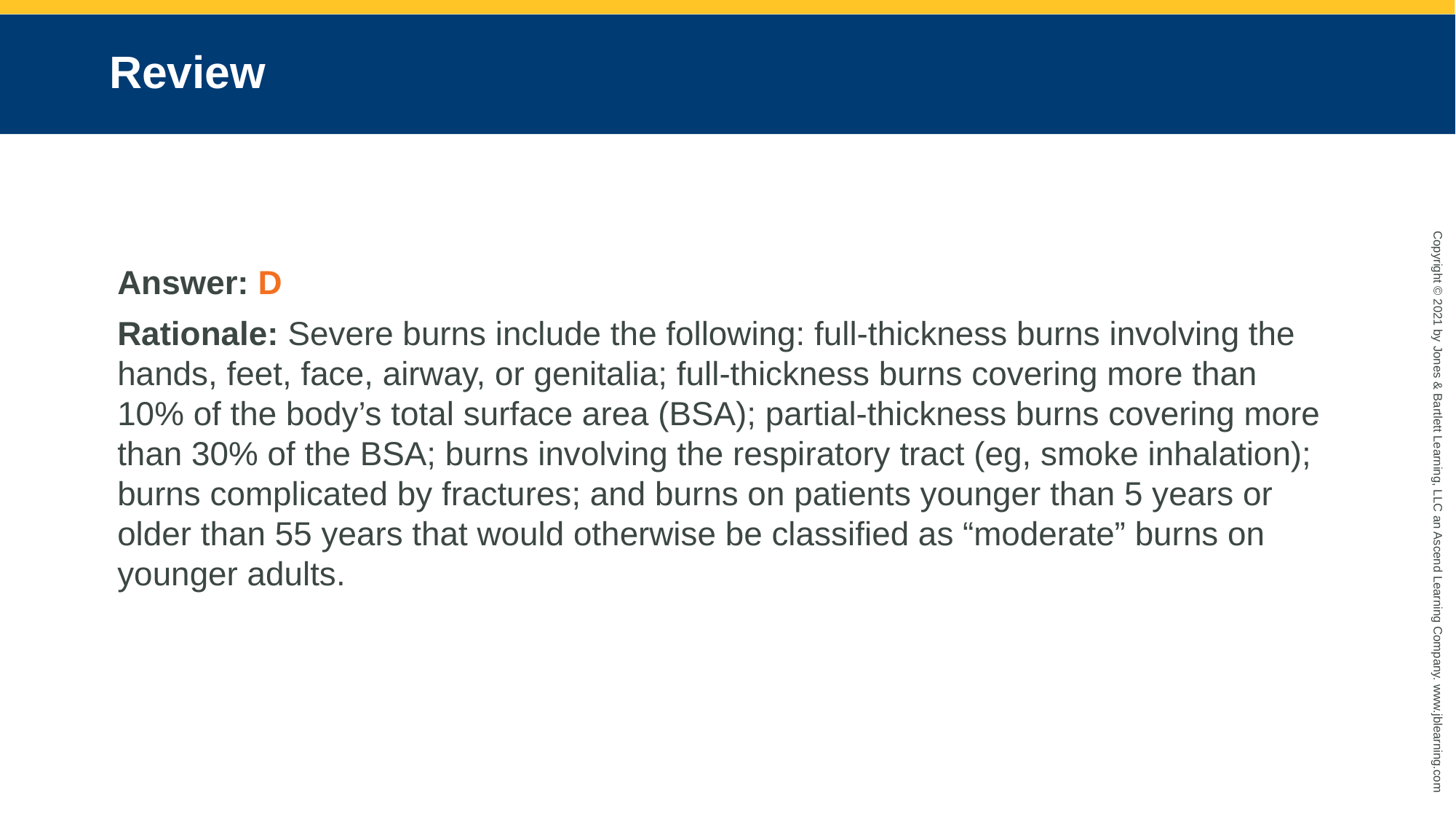

# Review
Answer: D
Rationale: Severe burns include the following: full-thickness burns involving the hands, feet, face, airway, or genitalia; full-thickness burns covering more than 10% of the body’s total surface area (BSA); partial-thickness burns covering more than 30% of the BSA; burns involving the respiratory tract (eg, smoke inhalation); burns complicated by fractures; and burns on patients younger than 5 years or older than 55 years that would otherwise be classified as “moderate” burns on younger adults.